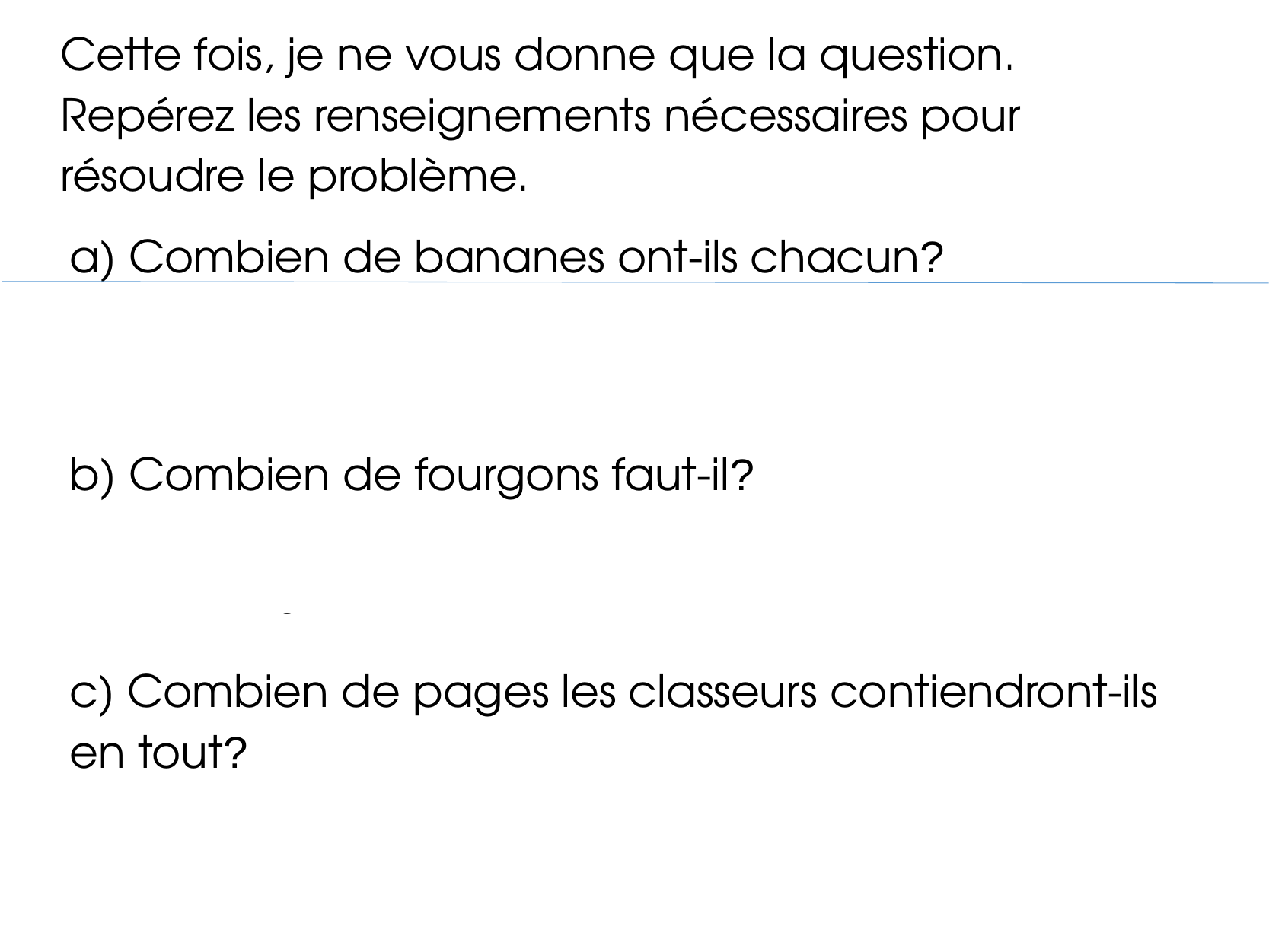

Cette fois, je ne vous donne que la question. Repérez les renseignements nécessaires pour résoudre le problème.
a) Combien de bananes ont-ils chacun?
Trois amis partagent 15 bananes.

b) Combien de fourgons faut-il?
15 élèves se rendent au zoo. 5 élèves peuvent monter dans chaque fourgon.

c) Combien de pages les classeurs contiendront-ils
en tout?
Sally a 3 classeurs blancs avec de jolies fleurs sur la couverture.
Chaque classeur contient 200 pages.